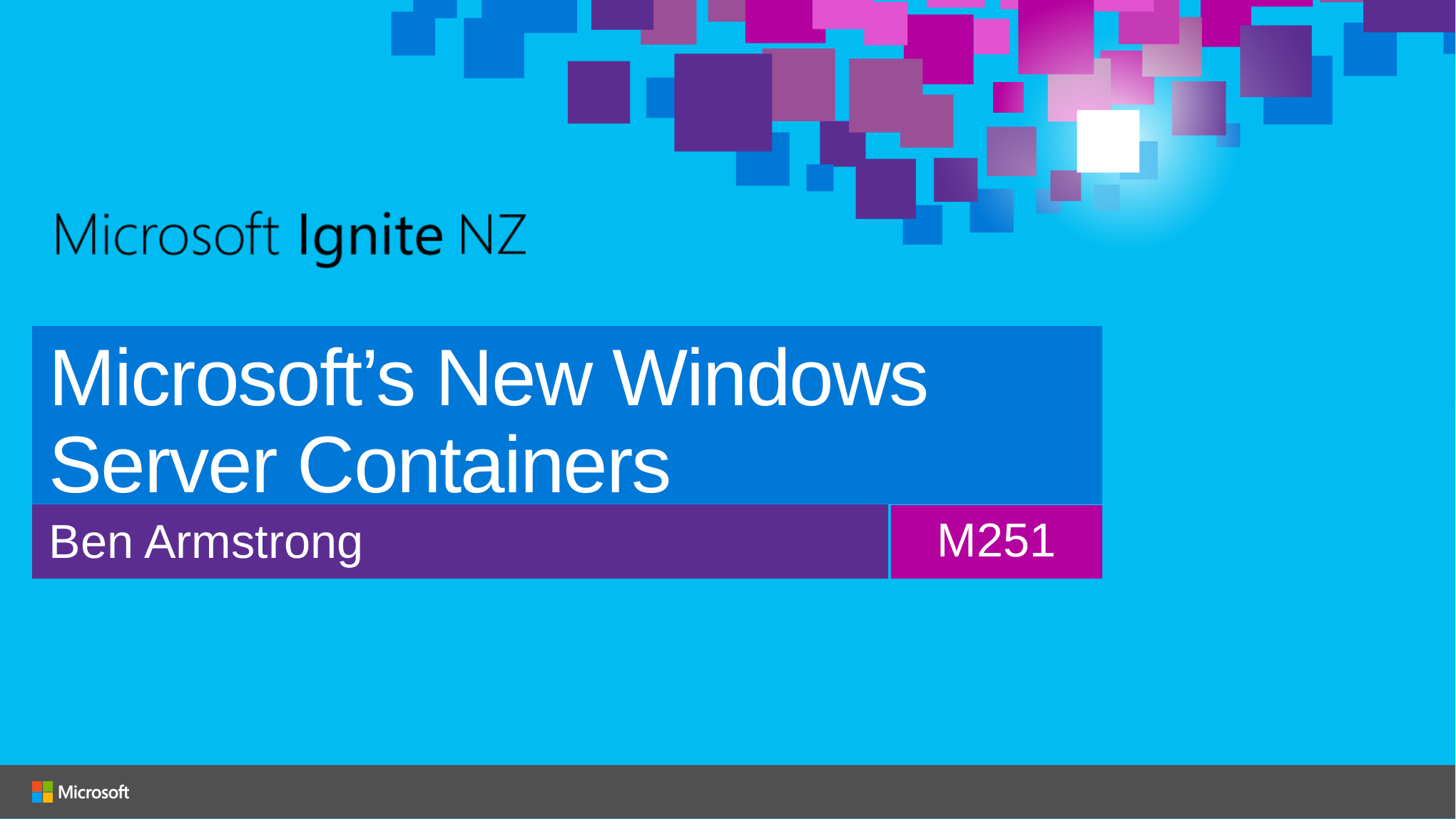

# Microsoft’s New Windows Server Containers
Ben Armstrong
M251